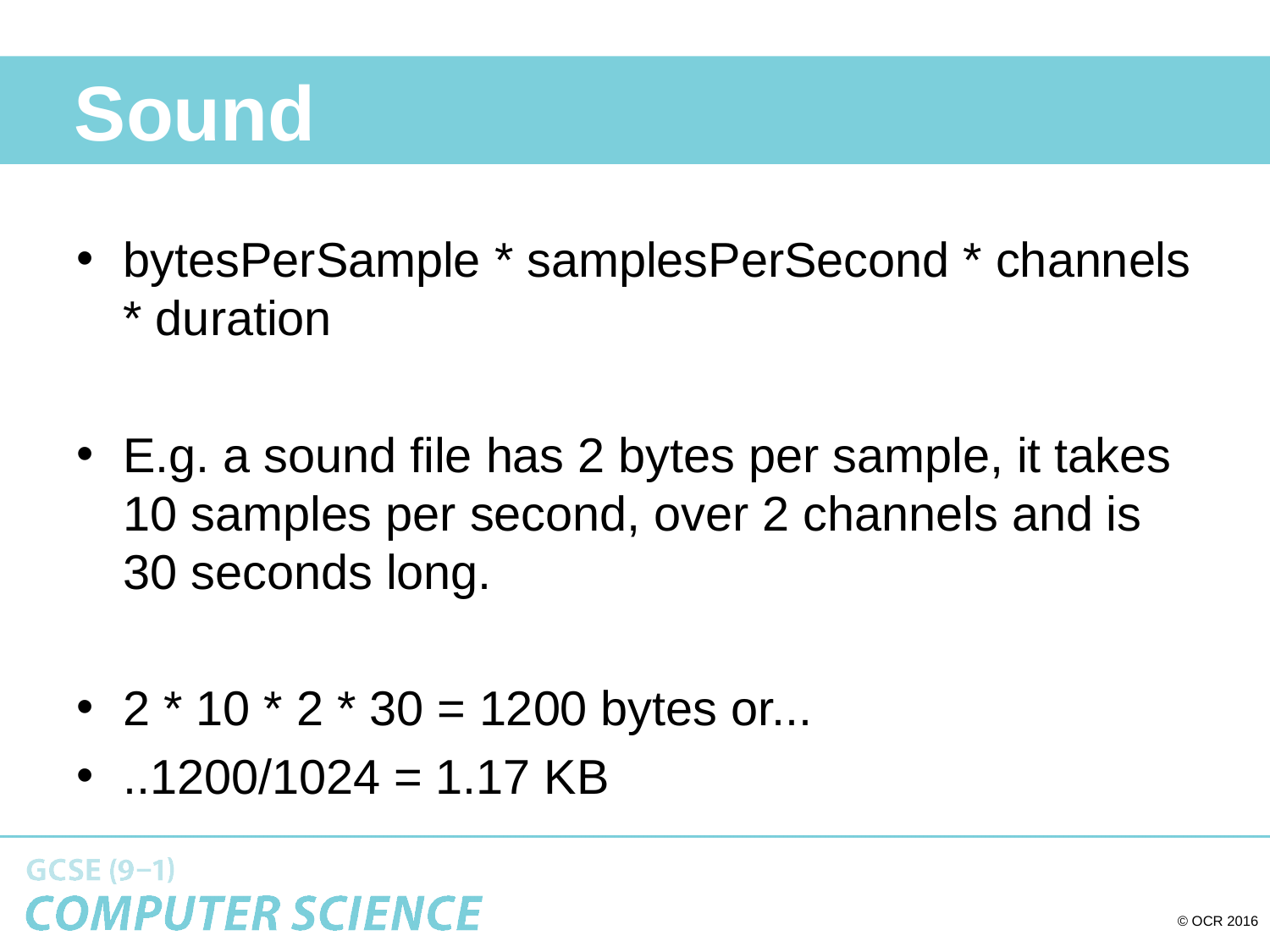

# Sound
bytesPerSample * samplesPerSecond * channels * duration

E.g. a sound file has 2 bytes per sample, it takes 10 samples per second, over 2 channels and is 30 seconds long.

2 * 10 * 2 * 30 = 1200 bytes or...
..1200/1024 = 1.17 KB